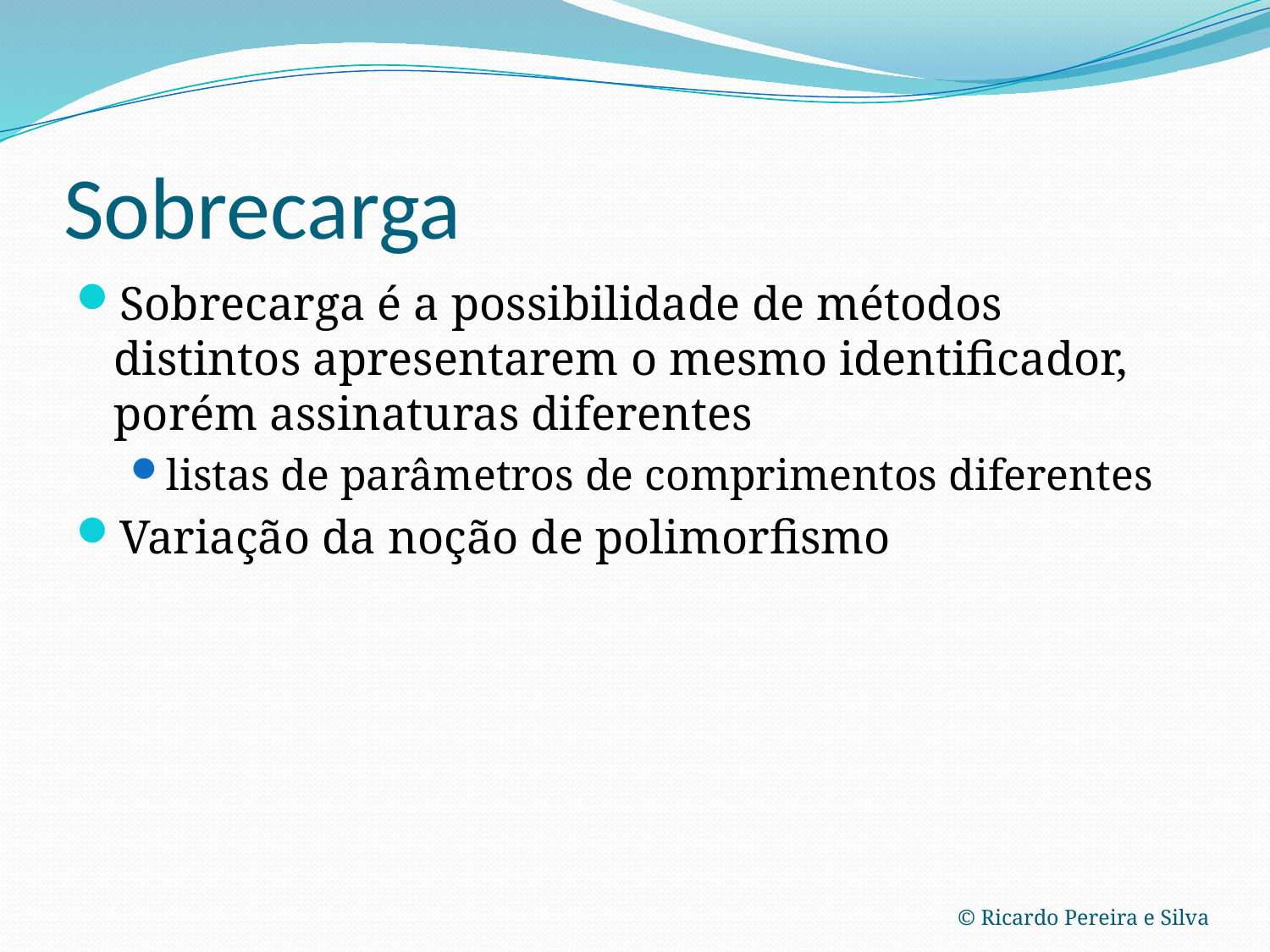

# Sobrecarga
Sobrecarga é a possibilidade de métodos distintos apresentarem o mesmo identificador, porém assinaturas diferentes
listas de parâmetros de comprimentos diferentes
Variação da noção de polimorfismo
© Ricardo Pereira e Silva